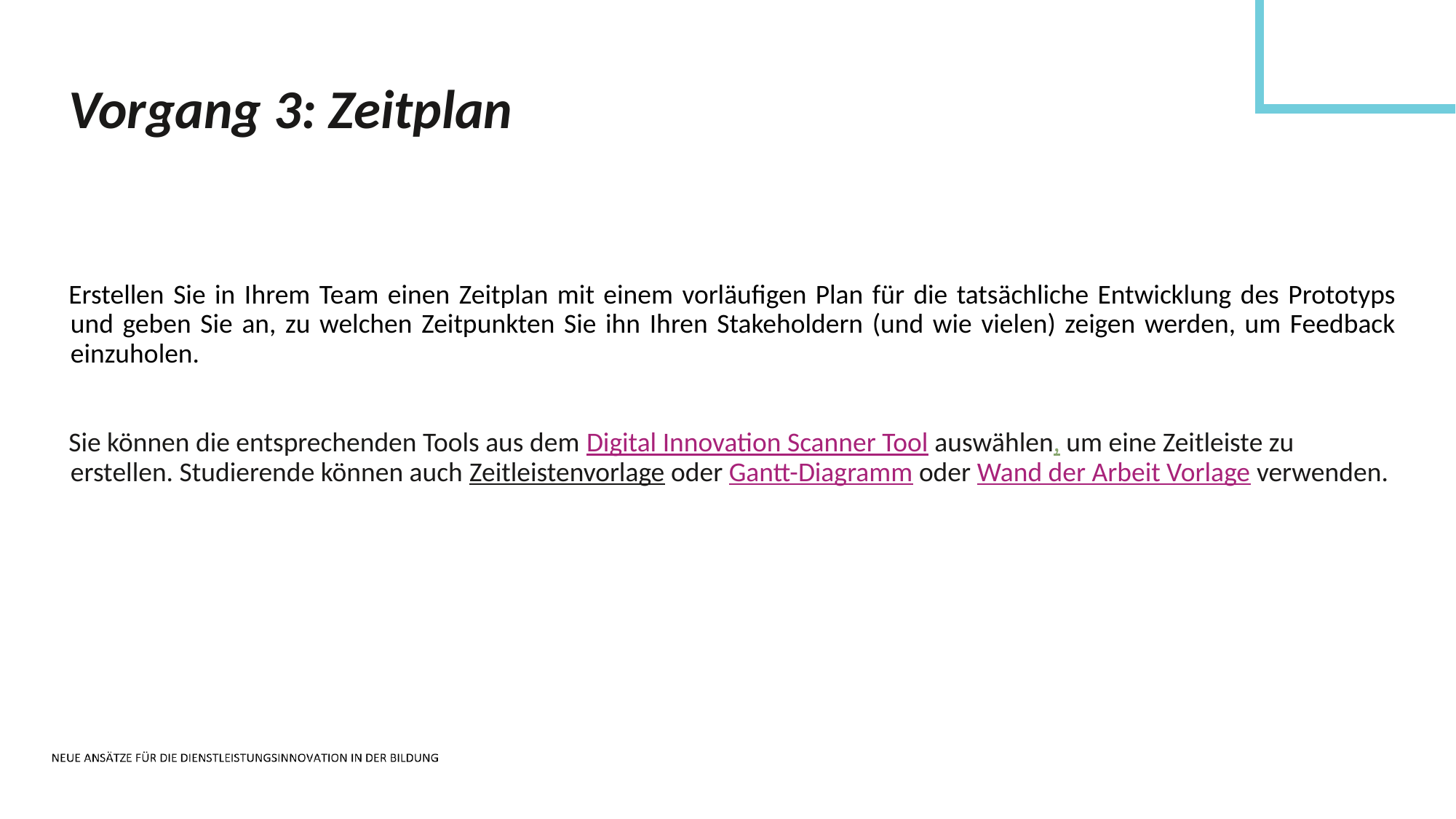

Vorgang 3: Zeitplan
Erstellen Sie in Ihrem Team einen Zeitplan mit einem vorläufigen Plan für die tatsächliche Entwicklung des Prototyps und geben Sie an, zu welchen Zeitpunkten Sie ihn Ihren Stakeholdern (und wie vielen) zeigen werden, um Feedback einzuholen.

Sie können die entsprechenden Tools aus dem Digital Innovation Scanner Tool auswählen, um eine Zeitleiste zu erstellen. Studierende können auch Zeitleistenvorlage oder Gantt-Diagramm oder Wand der Arbeit Vorlage verwenden.